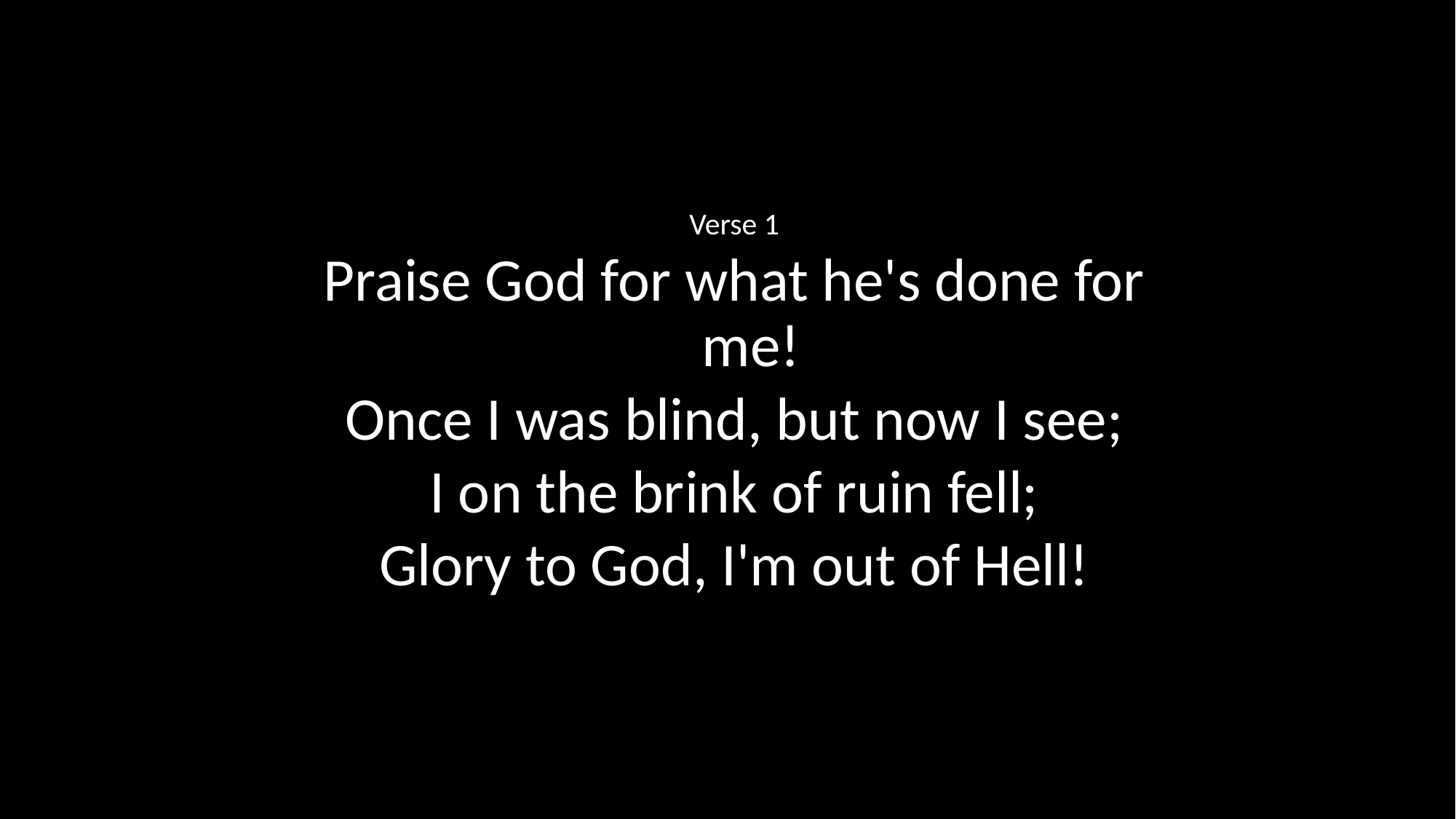

Verse 1
Praise God for what he's done for me!
Once I was blind, but now I see;
I on the brink of ruin fell;
Glory to God, I'm out of Hell!